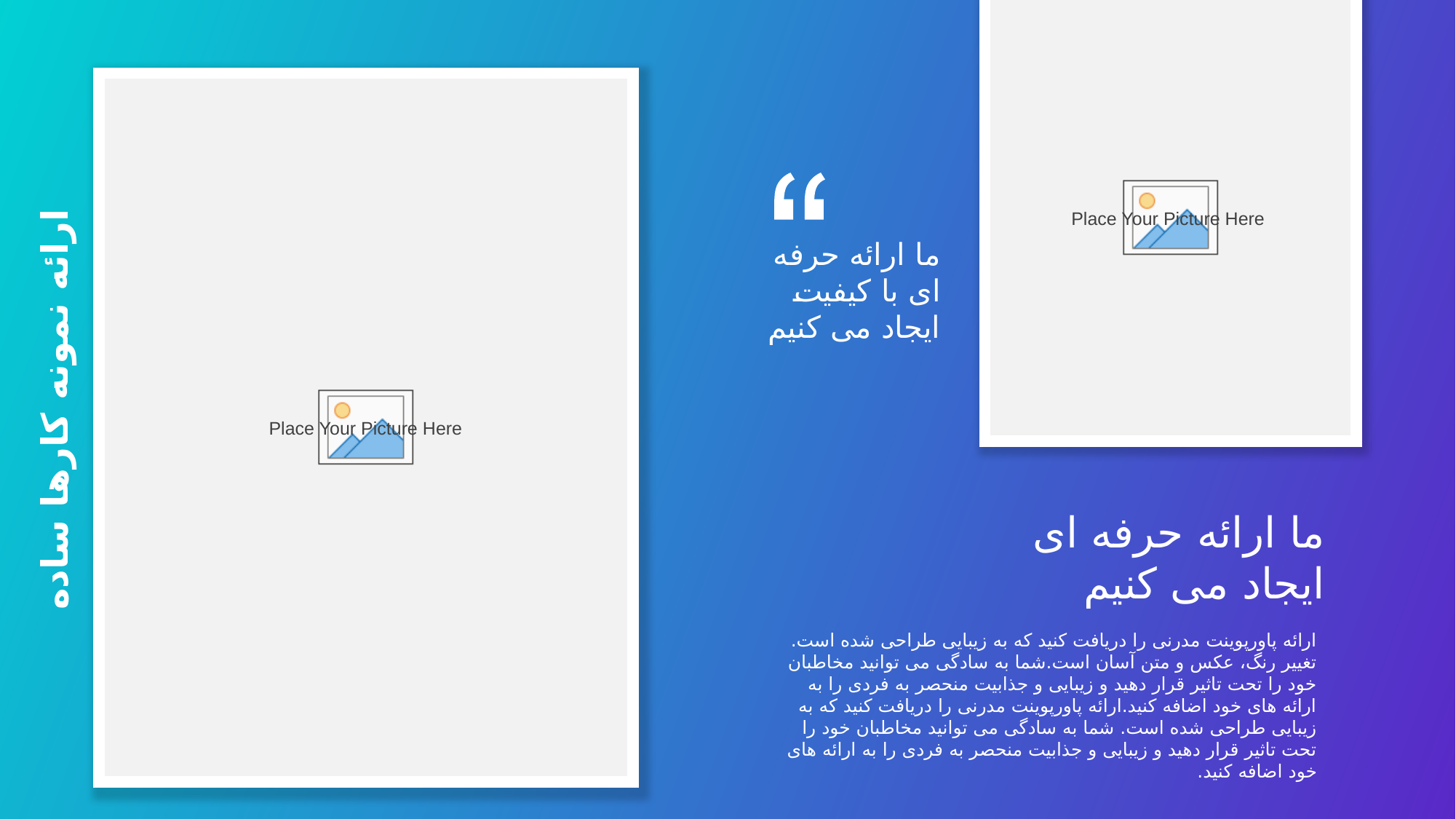

ما ارائه حرفه ای با کیفیت ایجاد می کنیم

ارائه نمونه کارها ساده
ما ارائه حرفه ای
ایجاد می کنیم
ارائه پاورپوینت مدرنی را دریافت کنید که به زیبایی طراحی شده است.  تغییر رنگ، عکس و متن آسان است.شما به سادگی می توانید مخاطبان خود را تحت تاثیر قرار دهید و زیبایی و جذابیت منحصر به فردی را به ارائه های خود اضافه کنید.ارائه پاورپوینت مدرنی را دریافت کنید که به زیبایی طراحی شده است. شما به سادگی می توانید مخاطبان خود را تحت تاثیر قرار دهید و زیبایی و جذابیت منحصر به فردی را به ارائه های خود اضافه کنید.